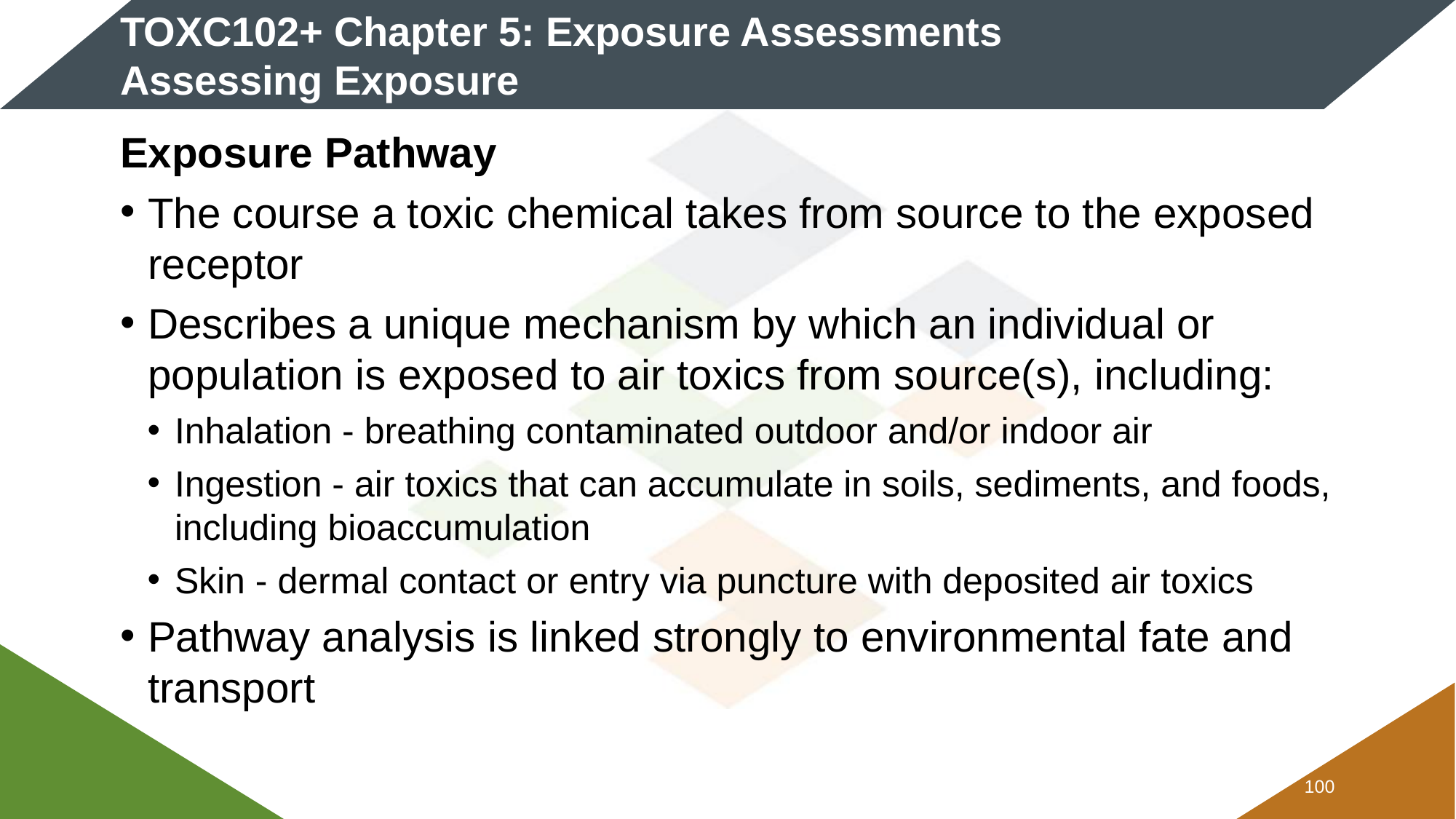

# TOXC102+ Chapter 5: Exposure Assessments Assessing Exposure
Exposure Pathway
The course a toxic chemical takes from source to the exposed receptor
Describes a unique mechanism by which an individual or population is exposed to air toxics from source(s), including:
Inhalation - breathing contaminated outdoor and/or indoor air
Ingestion - air toxics that can accumulate in soils, sediments, and foods, including bioaccumulation
Skin - dermal contact or entry via puncture with deposited air toxics
Pathway analysis is linked strongly to environmental fate and transport
100